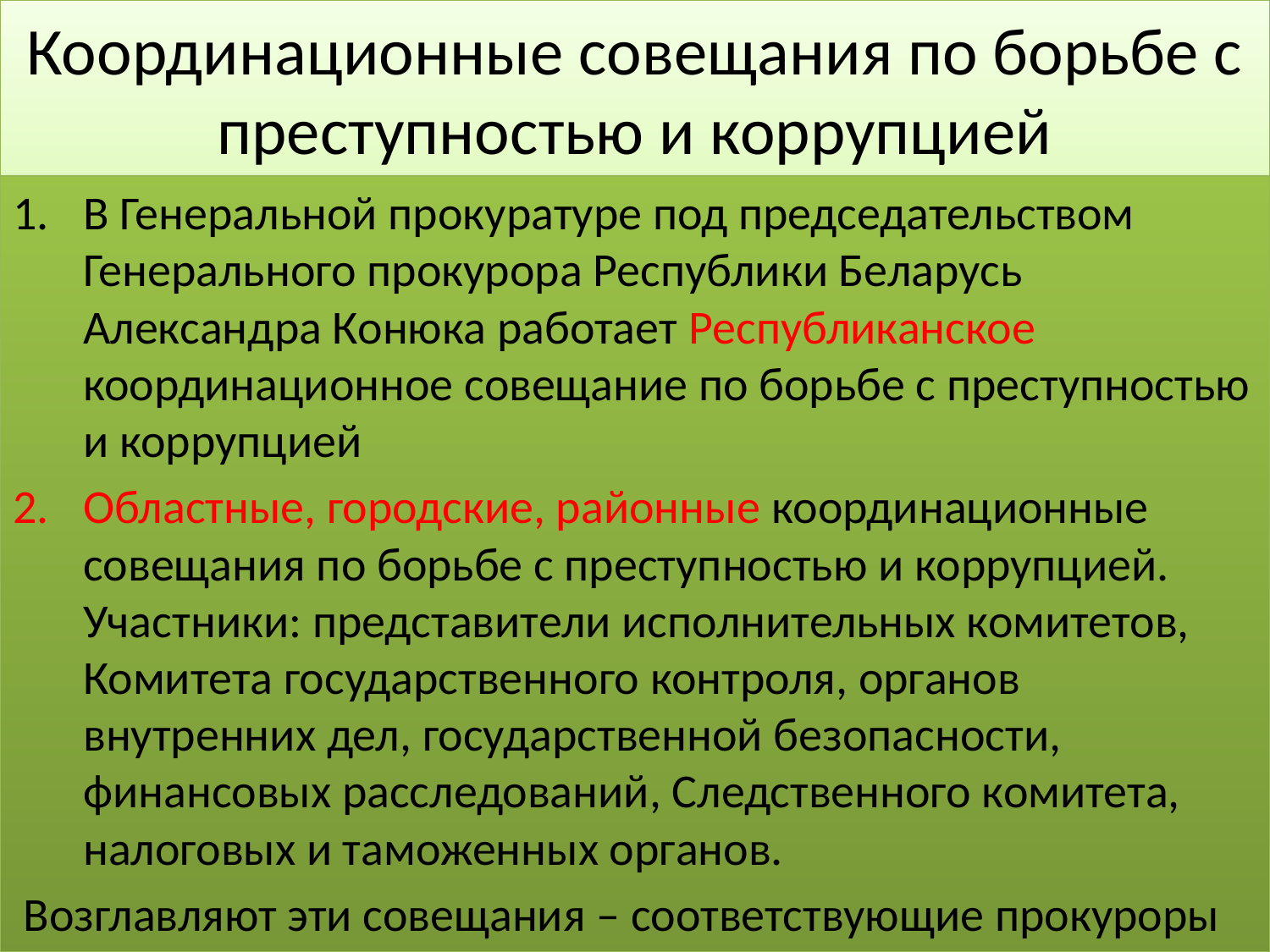

# Координационные совещания по борьбе с преступностью и коррупцией
В Генеральной прокуратуре под председательством Генерального прокурора Республики Беларусь Александра Конюка работает Республиканское координационное совещание по борьбе с преступностью и коррупцией
Областные, городские, районные координационные совещания по борьбе с преступностью и коррупцией. Участники: представители исполнительных комитетов, Комитета государственного контроля, органов внутренних дел, государственной безопасности, финансовых расследований, Следственного комитета, налоговых и таможенных органов.
 Возглавляют эти совещания – соответствующие прокуроры
20